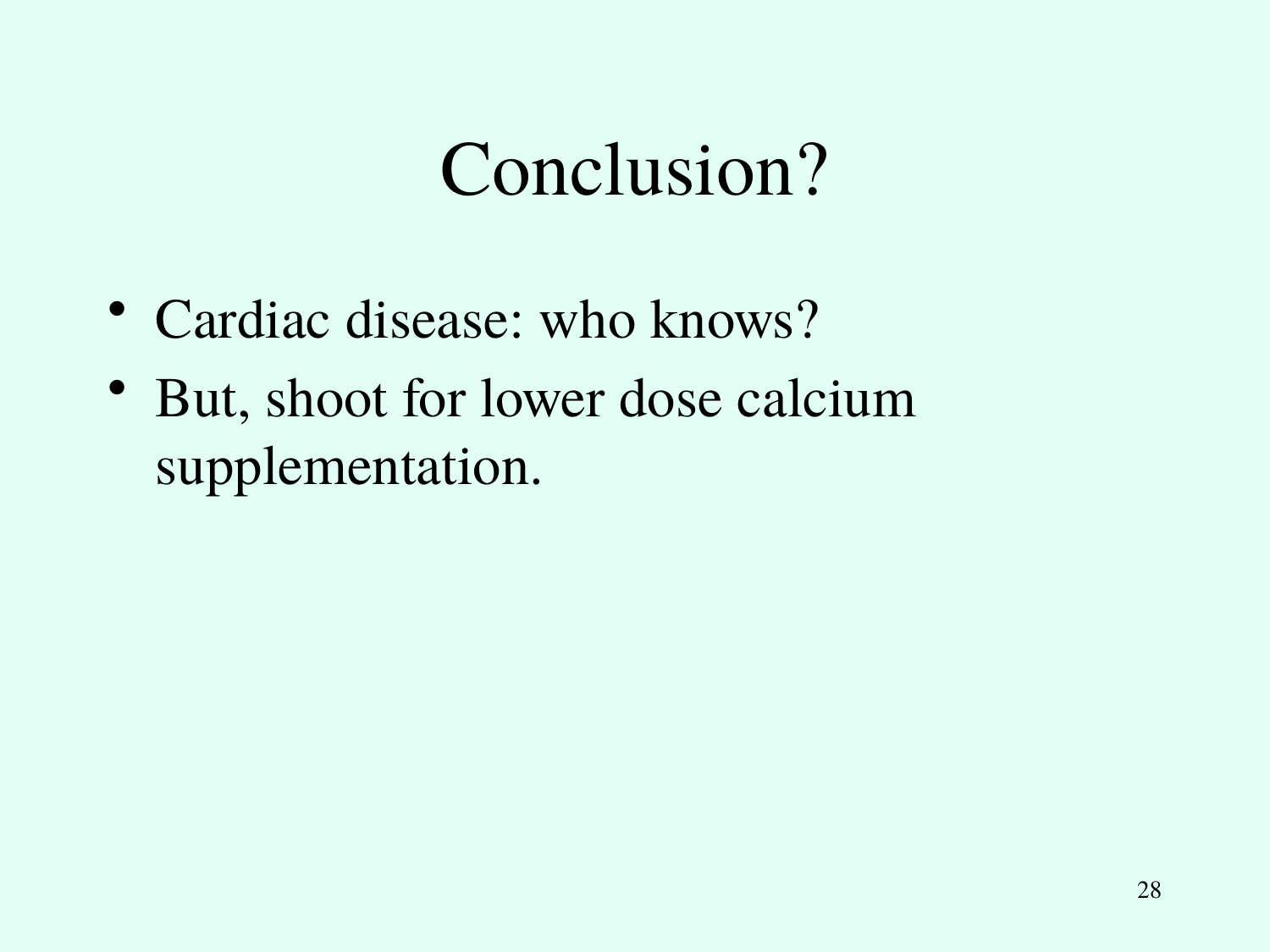

Conclusion?
Cardiac disease: who knows?
But, shoot for lower dose calcium supplementation.
28